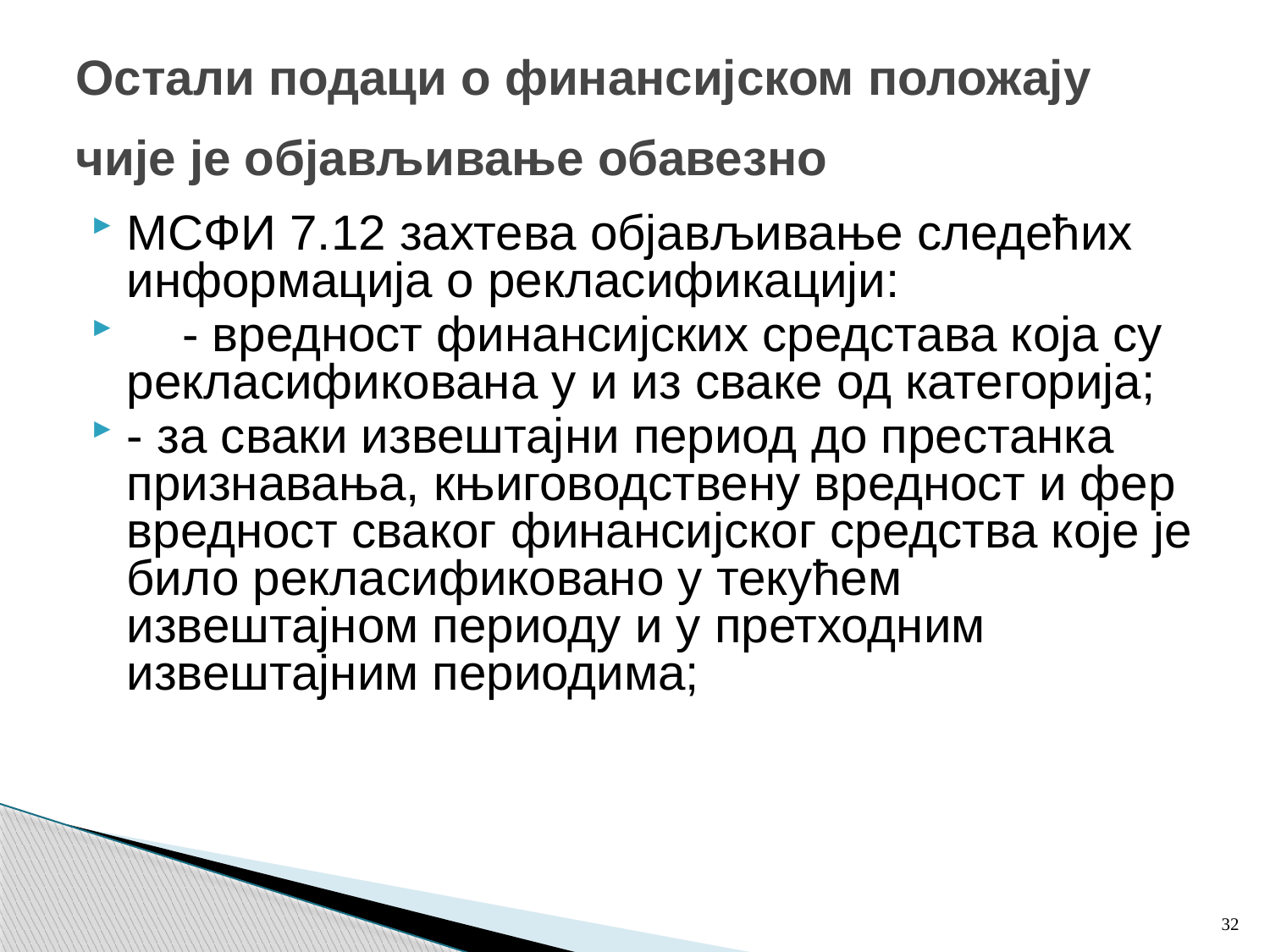

# Остали подаци о финансијском положају чије је објављивање обавезно
МСФИ 7.12 захтева објављивање следећих информацијa о рекласификацији:
    - вредност финансијских средстава која су рекласификована у и из сваке од категорија;
- за сваки извештајни период до престанка признавања, књиговодствену вредност и фер вредност сваког финансијског средства које је било рекласификовано у текућем извештајном периоду и у претходним извештајним периодима;
32